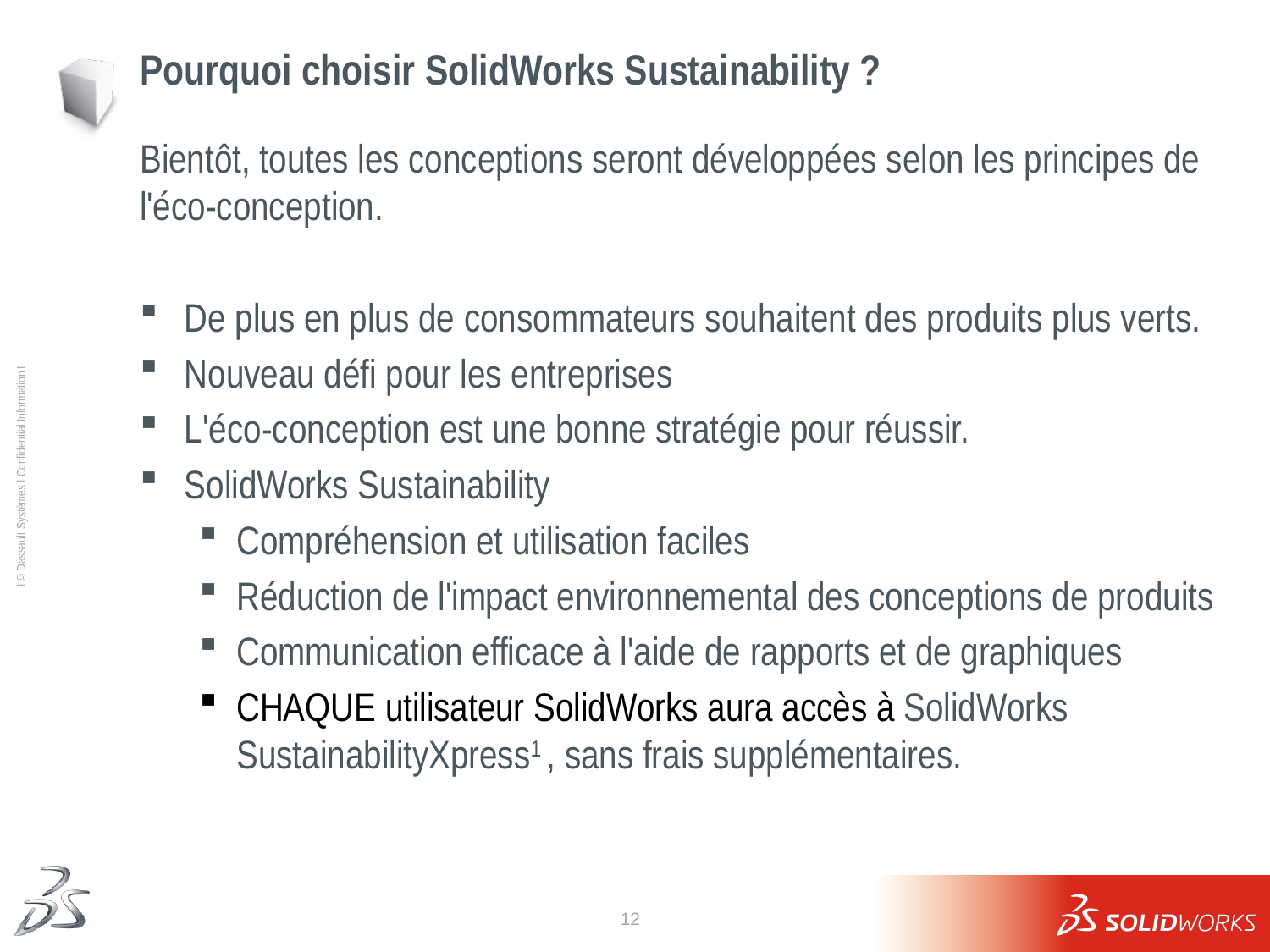

# Pourquoi choisir SolidWorks Sustainability ?
Bientôt, toutes les conceptions seront développées selon les principes de l'éco-conception.

De plus en plus de consommateurs souhaitent des produits plus verts.
Nouveau défi pour les entreprises
L'éco-conception est une bonne stratégie pour réussir.
SolidWorks Sustainability
Compréhension et utilisation faciles
Réduction de l'impact environnemental des conceptions de produits
Communication efficace à l'aide de rapports et de graphiques
CHAQUE utilisateur SolidWorks aura accès à SolidWorks SustainabilityXpress1 , sans frais supplémentaires.